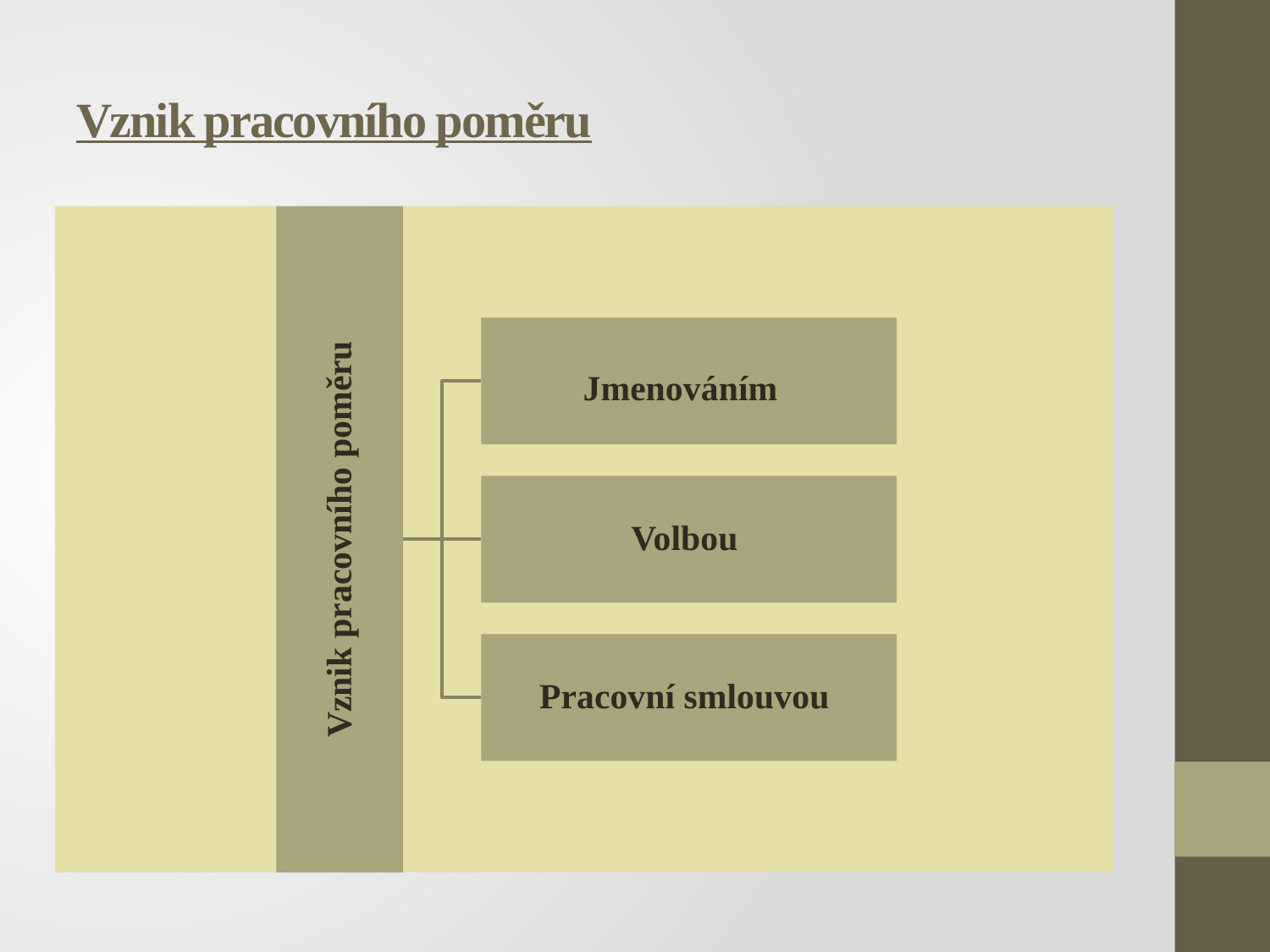

# Vznik pracovního poměru

Vznik pracovního poměru
Jmenováním
Volbou
Pracovní smlouvou